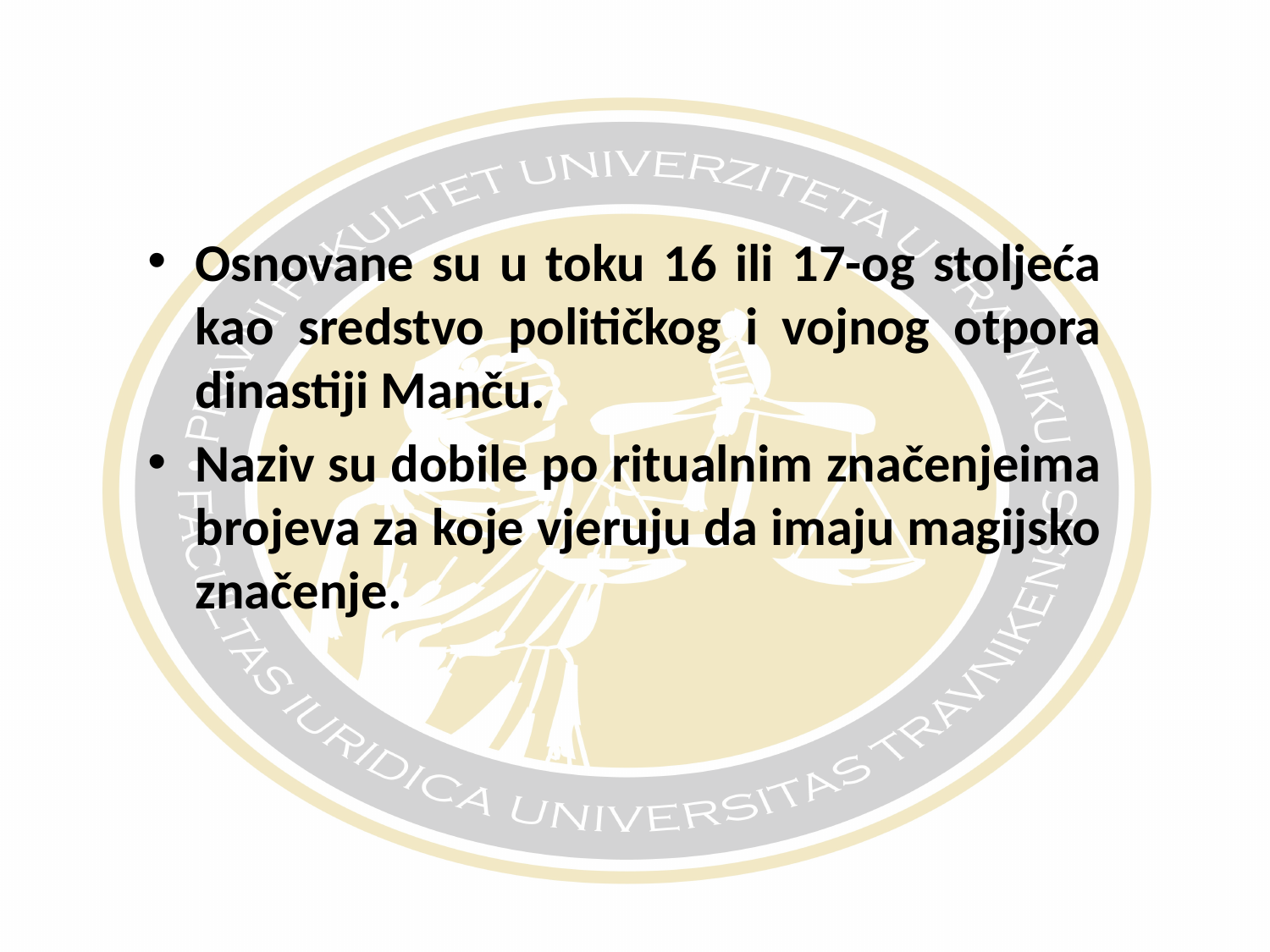

#
Osnovane su u toku 16 ili 17-og stoljeća kao sredstvo političkog i vojnog otpora dinastiji Manču.
Naziv su dobile po ritualnim značenjeima brojeva za koje vjeruju da imaju magijsko značenje.